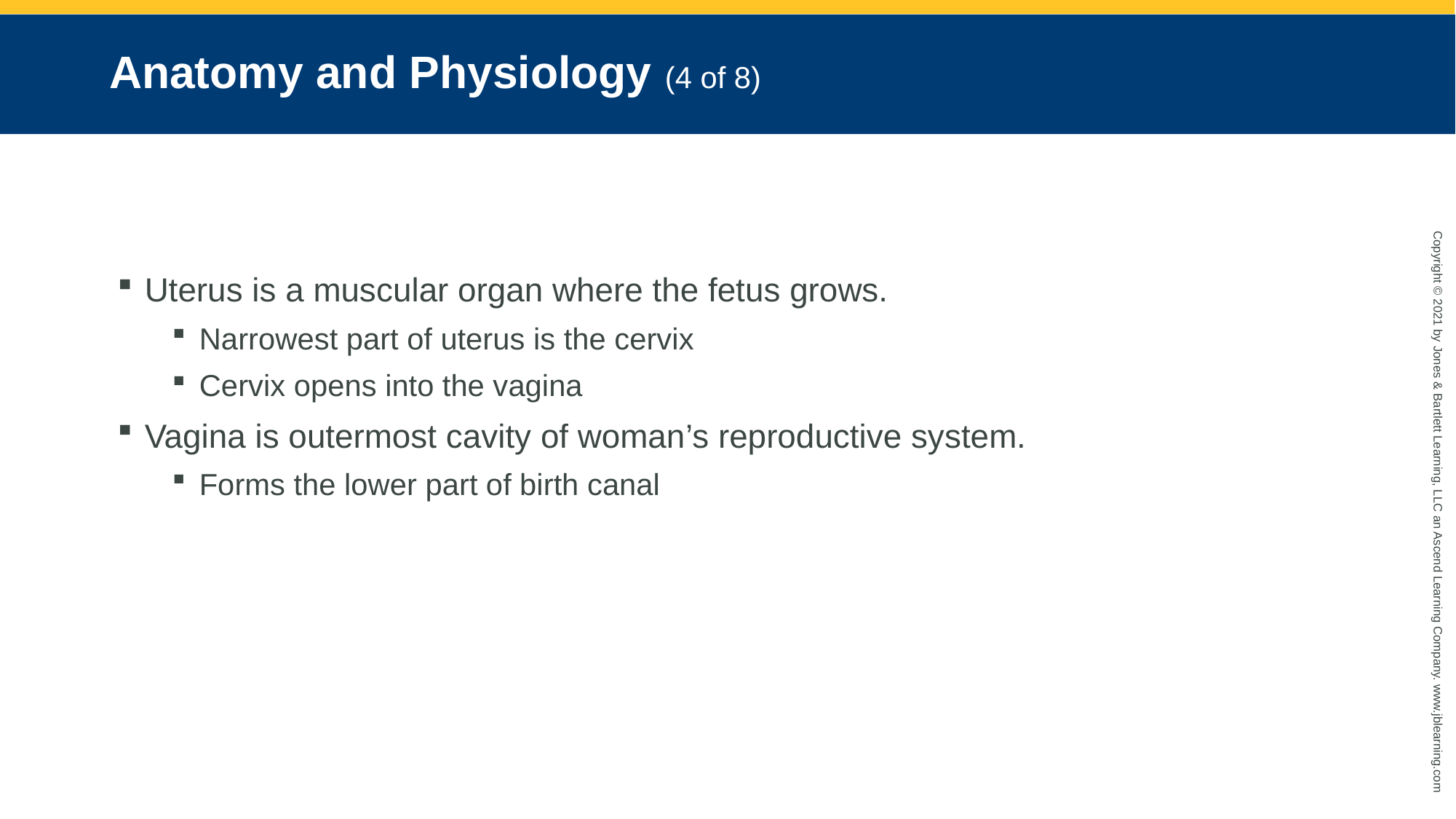

# Anatomy and Physiology (4 of 8)
Uterus is a muscular organ where the fetus grows.
Narrowest part of uterus is the cervix
Cervix opens into the vagina
Vagina is outermost cavity of woman’s reproductive system.
Forms the lower part of birth canal